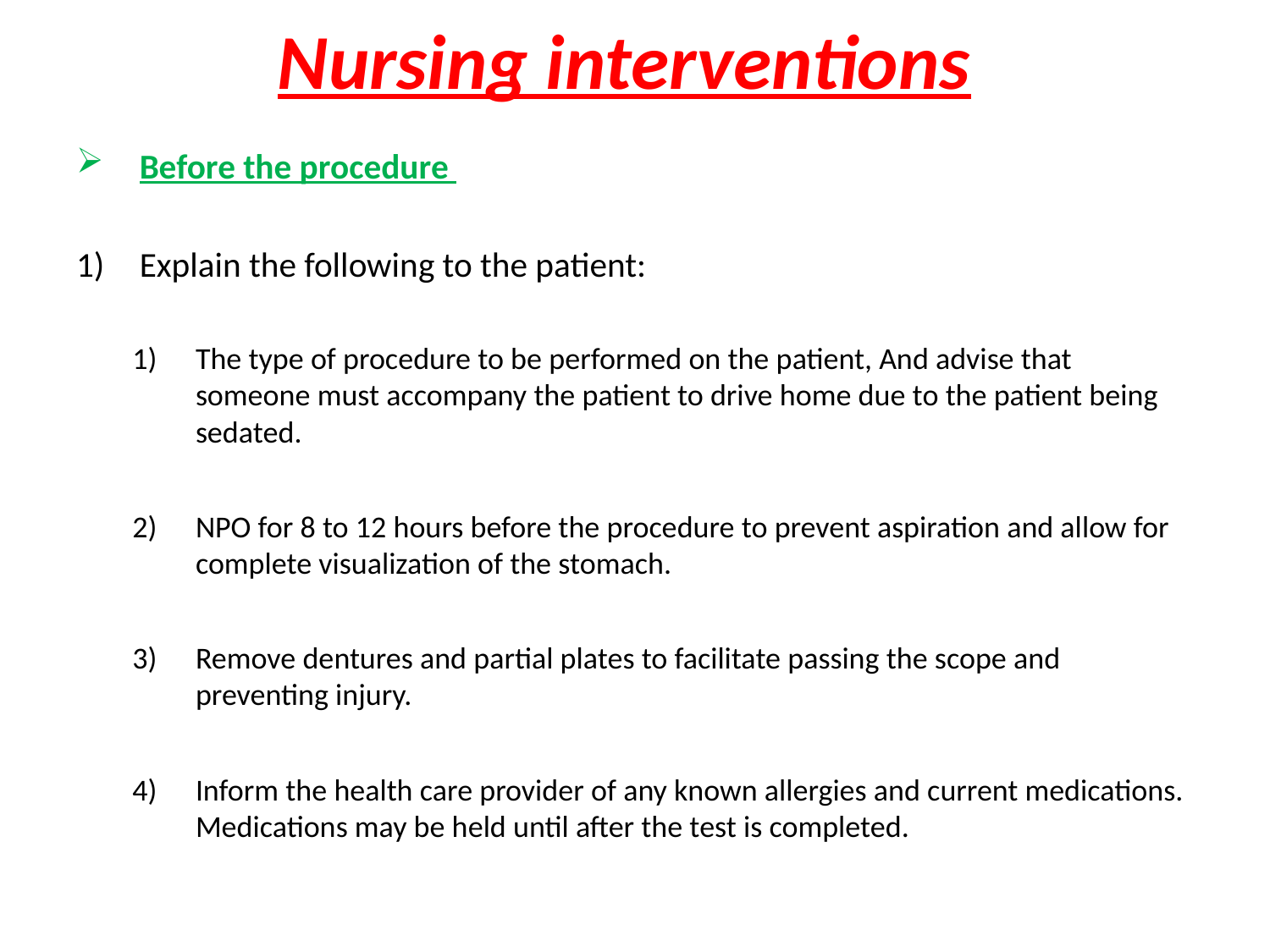

# Nursing interventions
Before the procedure

Explain the following to the patient:

The type of procedure to be performed on the patient, And advise that someone must accompany the patient to drive home due to the patient being sedated.

NPO for 8 to 12 hours before the procedure to prevent aspiration and allow for complete visualization of the stomach.

Remove dentures and partial plates to facilitate passing the scope and preventing injury.

Inform the health care provider of any known allergies and current medications. Medications may be held until after the test is completed.